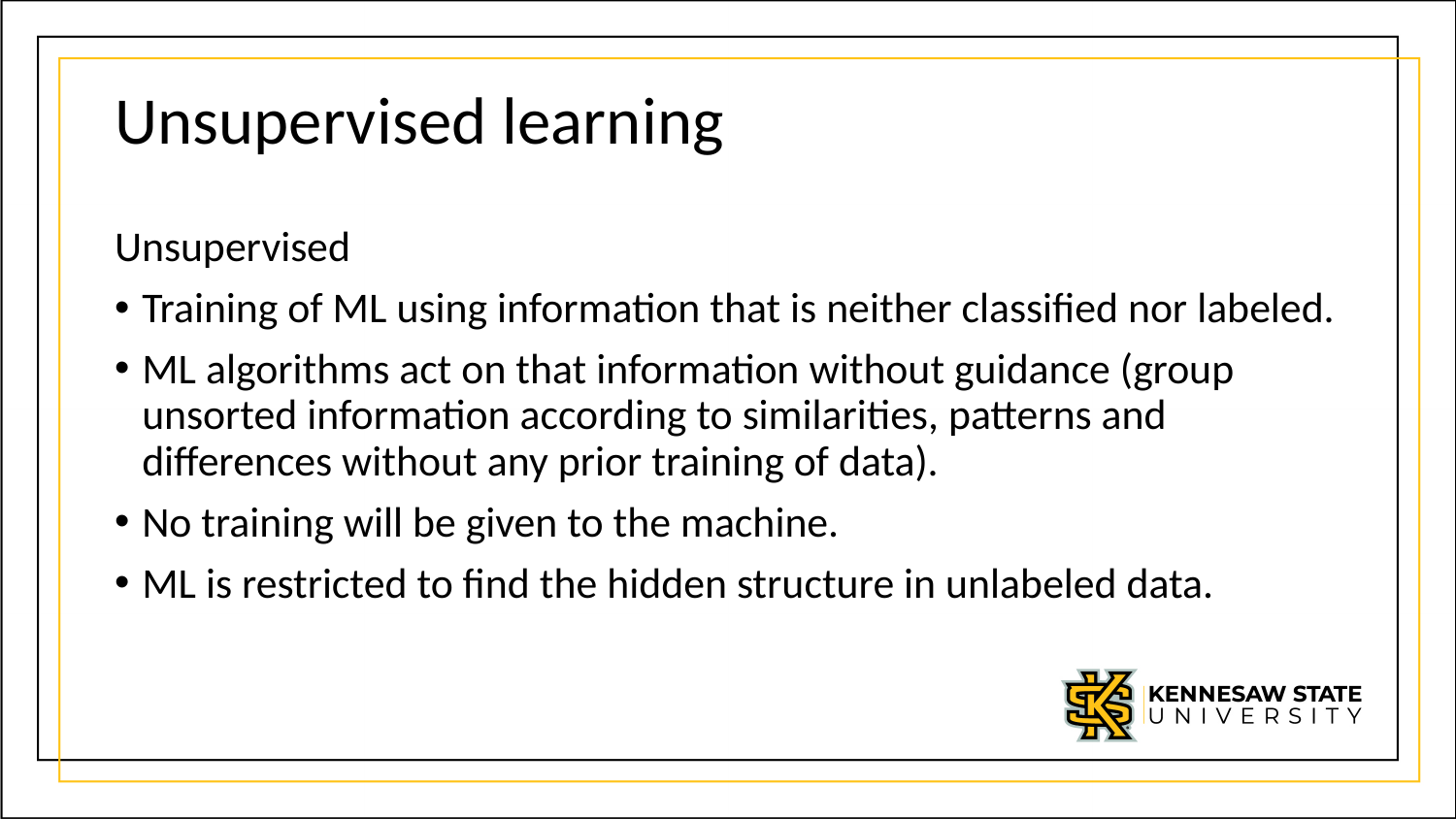

# Unsupervised learning
Unsupervised
Training of ML using information that is neither classified nor labeled.
ML algorithms act on that information without guidance (group unsorted information according to similarities, patterns and differences without any prior training of data).
No training will be given to the machine.
ML is restricted to find the hidden structure in unlabeled data.